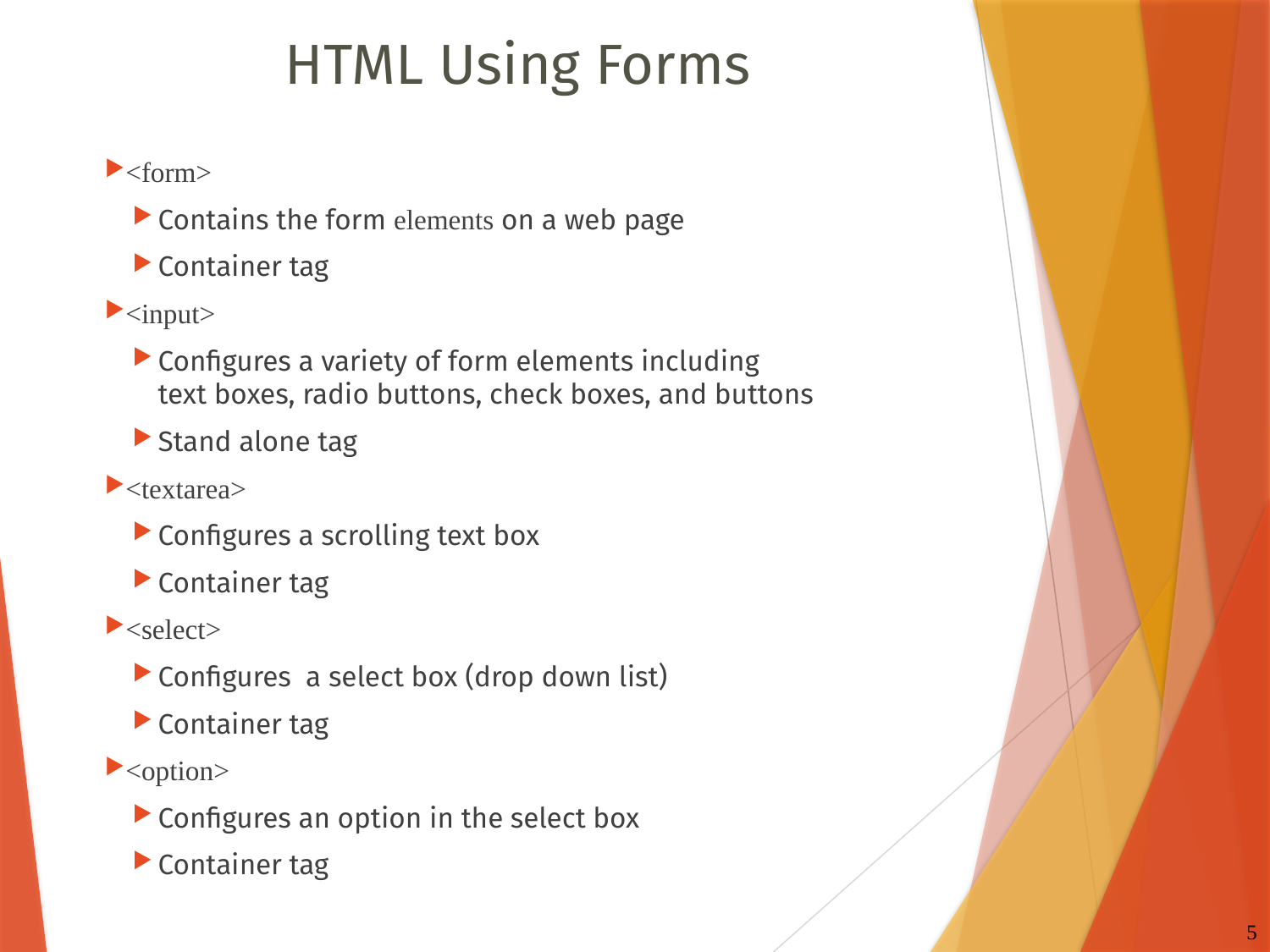

# HTML Using Forms
<form>
Contains the form elements on a web page
Container tag
<input>
Configures a variety of form elements including
text boxes, radio buttons, check boxes, and buttons
Stand alone tag
<textarea>
Configures a scrolling text box
Container tag
<select>
Configures  a select box (drop down list)
Container tag
<option>
Configures an option in the select box
Container tag
5